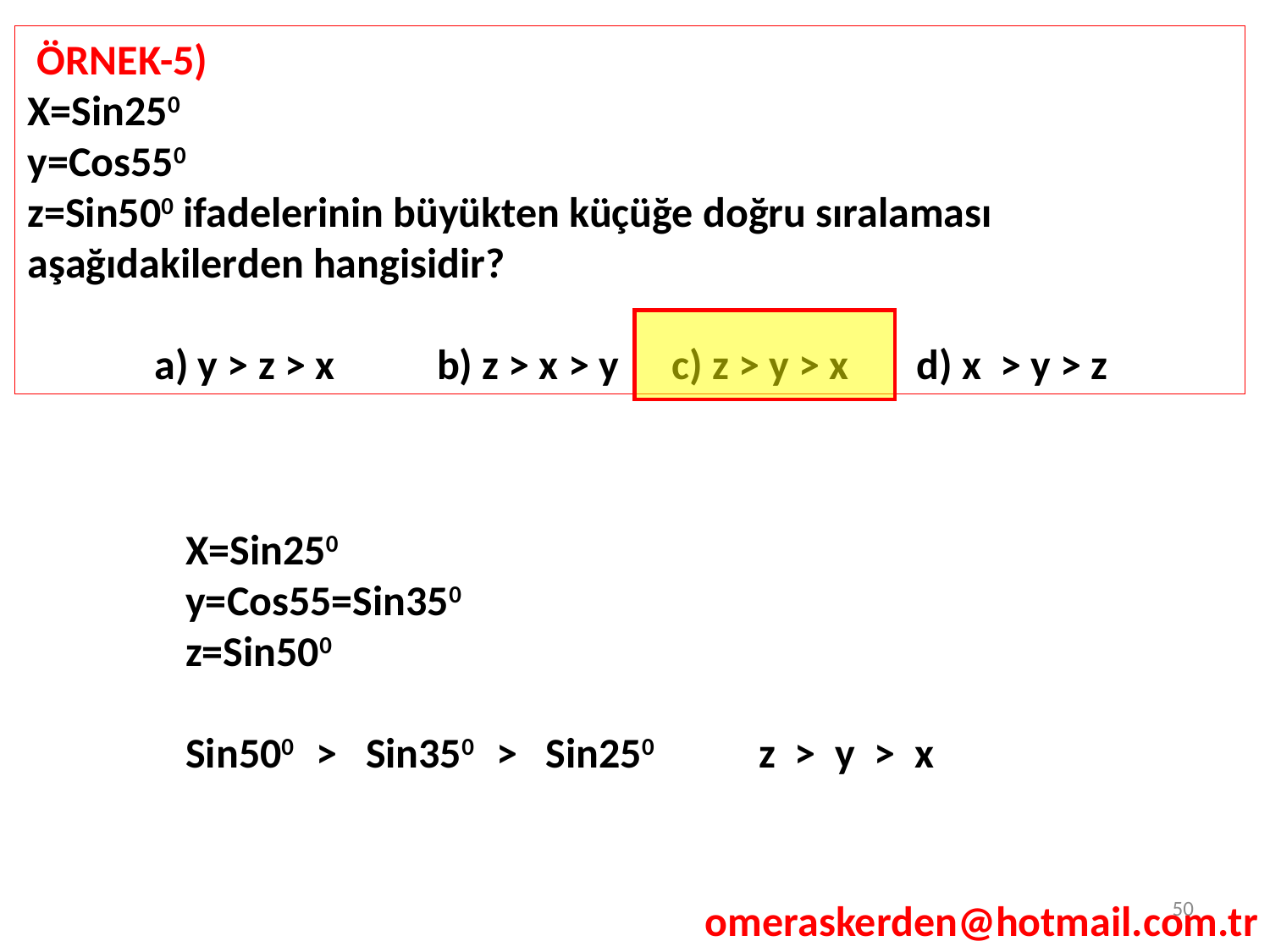

ÖRNEK-5)
X=Sin250
y=Cos550
z=Sin500 ifadelerinin büyükten küçüğe doğru sıralaması aşağıdakilerden hangisidir?

	a) y > z > x  	   b) z > x > y    	 c) z > y > x    	d) x  > y > z

X=Sin250
y=Cos55=Sin350
z=Sin500

Sin500    >   Sin350    >   Sin250           z  >  y  >  x
50
omeraskerden@hotmail.com.tr